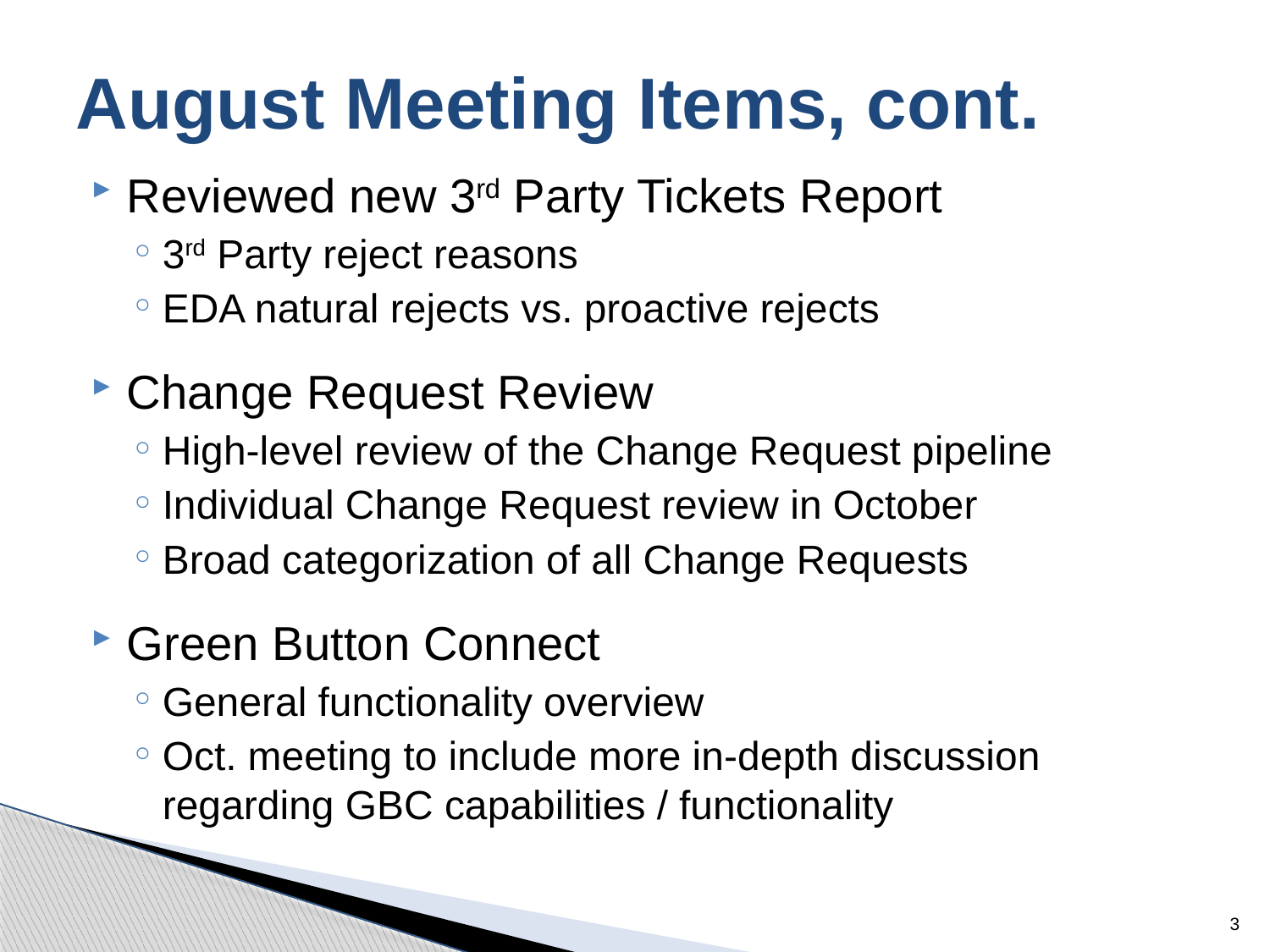

# August Meeting Items, cont.
Reviewed new 3rd Party Tickets Report
3rd Party reject reasons
EDA natural rejects vs. proactive rejects

Change Request Review
High-level review of the Change Request pipeline
Individual Change Request review in October
Broad categorization of all Change Requests

Green Button Connect
General functionality overview
Oct. meeting to include more in-depth discussion regarding GBC capabilities / functionality
3